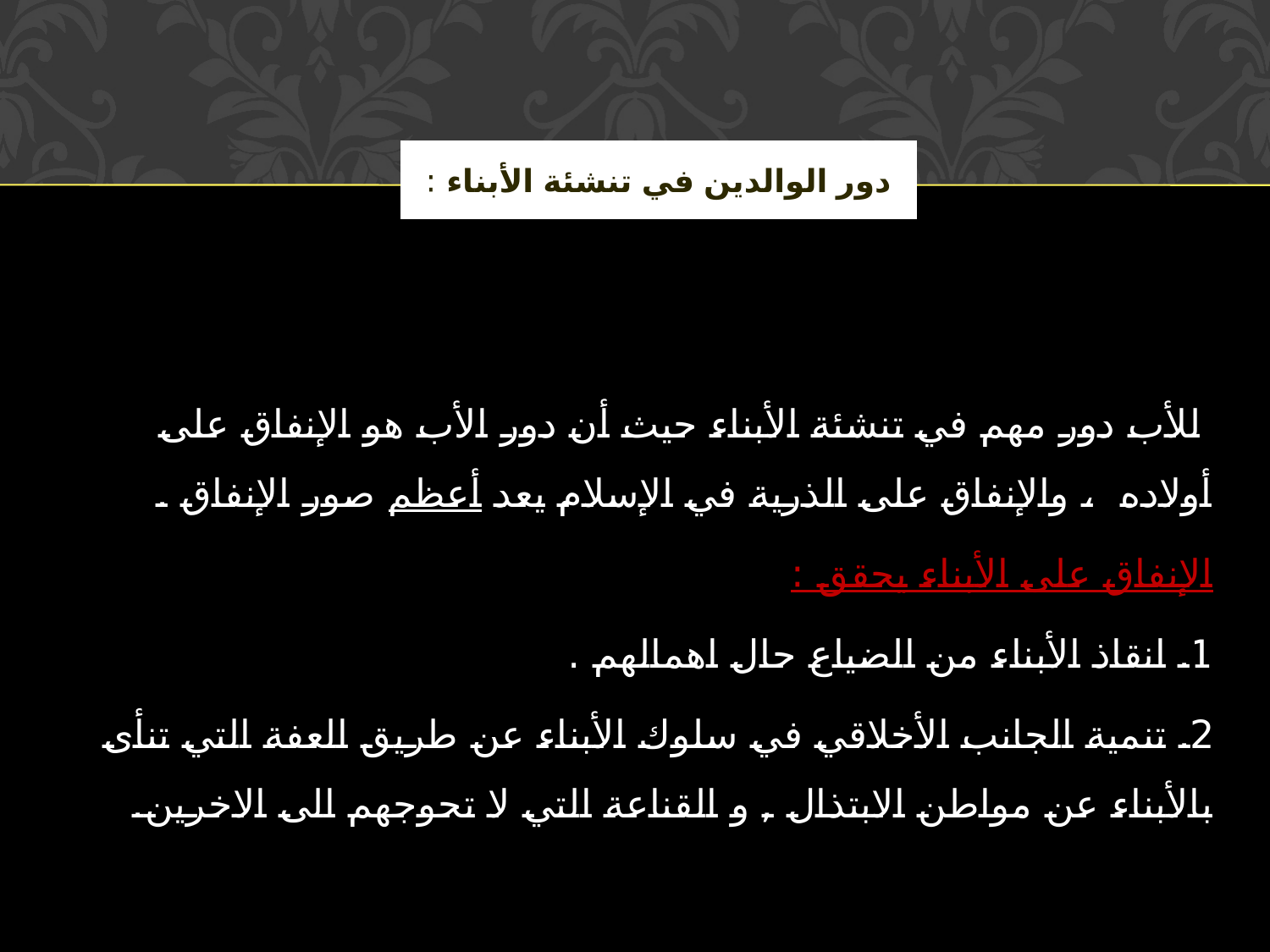

# دور الوالدين في تنشئة الأبناء :
 للأب دور مهم في تنشئة الأبناء حيث أن دور الأب هو الإنفاق على أولاده  ، والإنفاق على الذرية في الإسلام يعد أعظم صور الإنفاق .
الإنفاق على الأبناء يحقق :
1. انقاذ الأبناء من الضياع حال اهمالهم .
2. تنمية الجانب الأخلاقي في سلوك الأبناء عن طريق العفة التي تنأى بالأبناء عن مواطن الابتذال , و القناعة التي لا تحوجهم الى الاخرين.